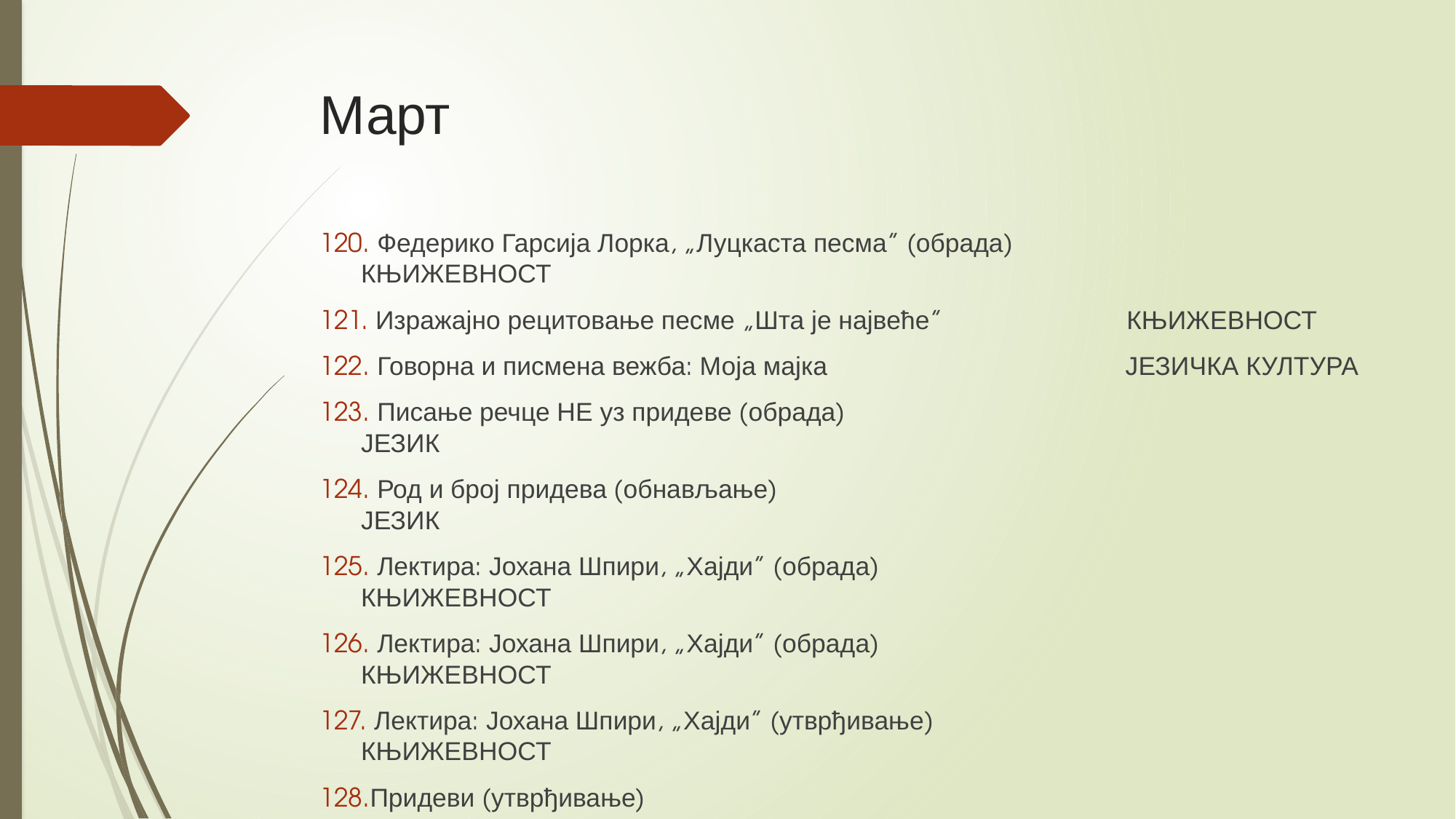

# Март

 Федерико Гарсија Лорка, „Луцкаста песма” (обрада) 		КЊИЖЕВНОСТ
 Изражајно рецитовање песме „Шта је највеће”                          КЊИЖЕВНОСТ
 Говорна и писмена вежба: Моја мајка                                          ЈЕЗИЧКА КУЛТУРА
 Писање речце НЕ уз придеве (обрада)					       ЈЕЗИК
 Род и број придева (обнављање) 						       ЈЕЗИК
 Лектира: Јохана Шпири, „Хајди” (обрада)					КЊИЖЕВНОСТ
 Лектира: Јохана Шпири, „Хајди” (обрада) 					КЊИЖЕВНОСТ
 Лектира: Јохана Шпири, „Хајди” (утврђивање) 				КЊИЖЕВНОСТ
Придеви (утврђивање) 									       ЈЕЗИК
 Контролни задатак – придеви (провера)			 		       ЈЕЗИЧКА КУЛТУРА
 Лаза Лазић, „Суђење” (обрада) 							       КЊИЖЕВНОСТ
 Лаза Лазић, „Суђење” (утврђивање) 						       КЊИЖЕВНОСТ